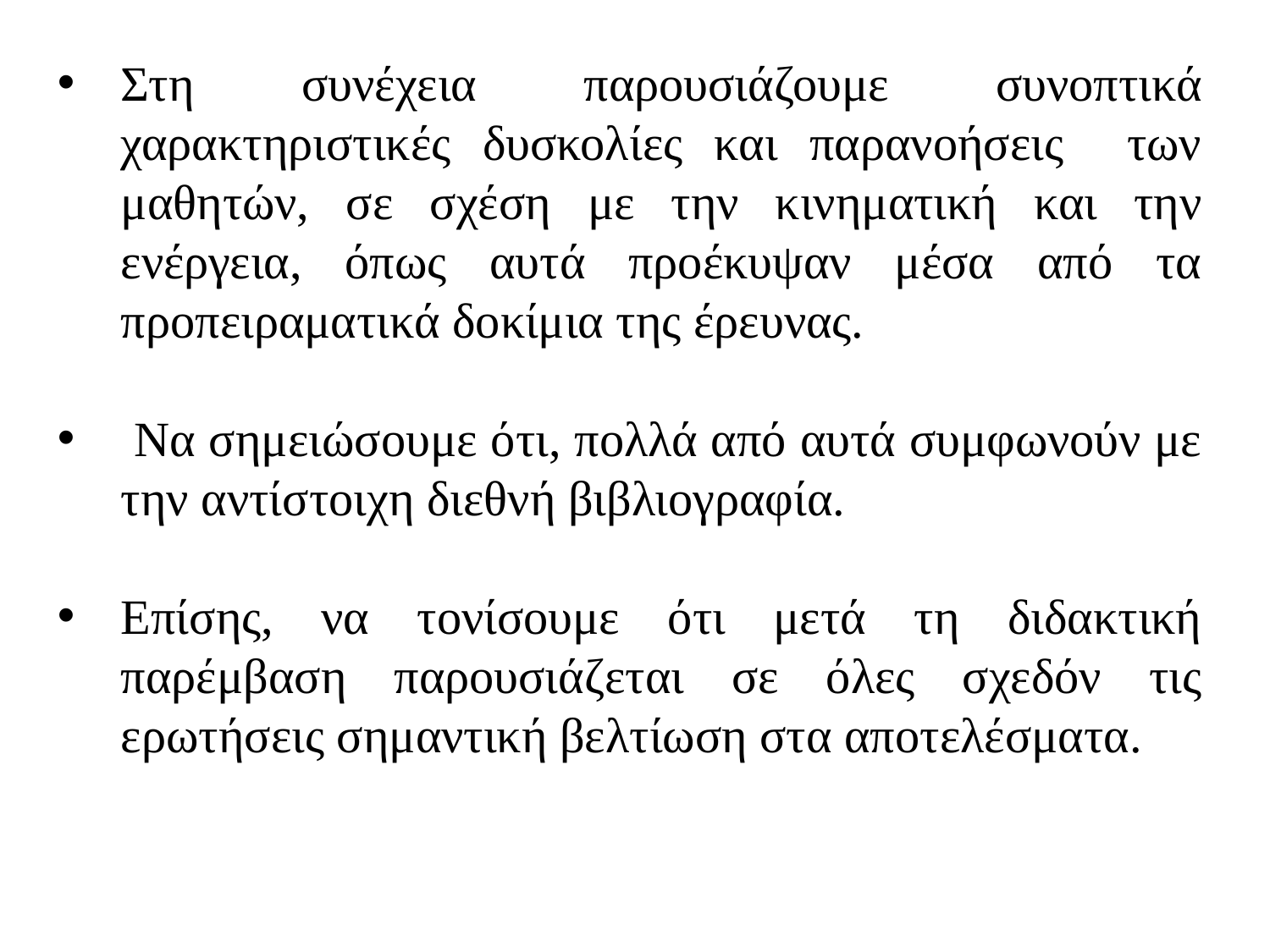

Στη συνέχεια παρουσιάζουμε συνοπτικά χαρακτηριστικές δυσκολίες και παρανοήσεις  των μαθητών, σε σχέση με την κινηματική και την ενέργεια, όπως αυτά προέκυψαν μέσα από τα προπειραματικά δοκίμια της έρευνας.

 Να σημειώσουμε ότι, πολλά από αυτά συμφωνούν με την αντίστοιχη διεθνή βιβλιογραφία.

Επίσης, να τονίσουμε ότι μετά τη διδακτική παρέμβαση παρουσιάζεται σε όλες σχεδόν τις ερωτήσεις σημαντική βελτίωση στα αποτελέσματα.